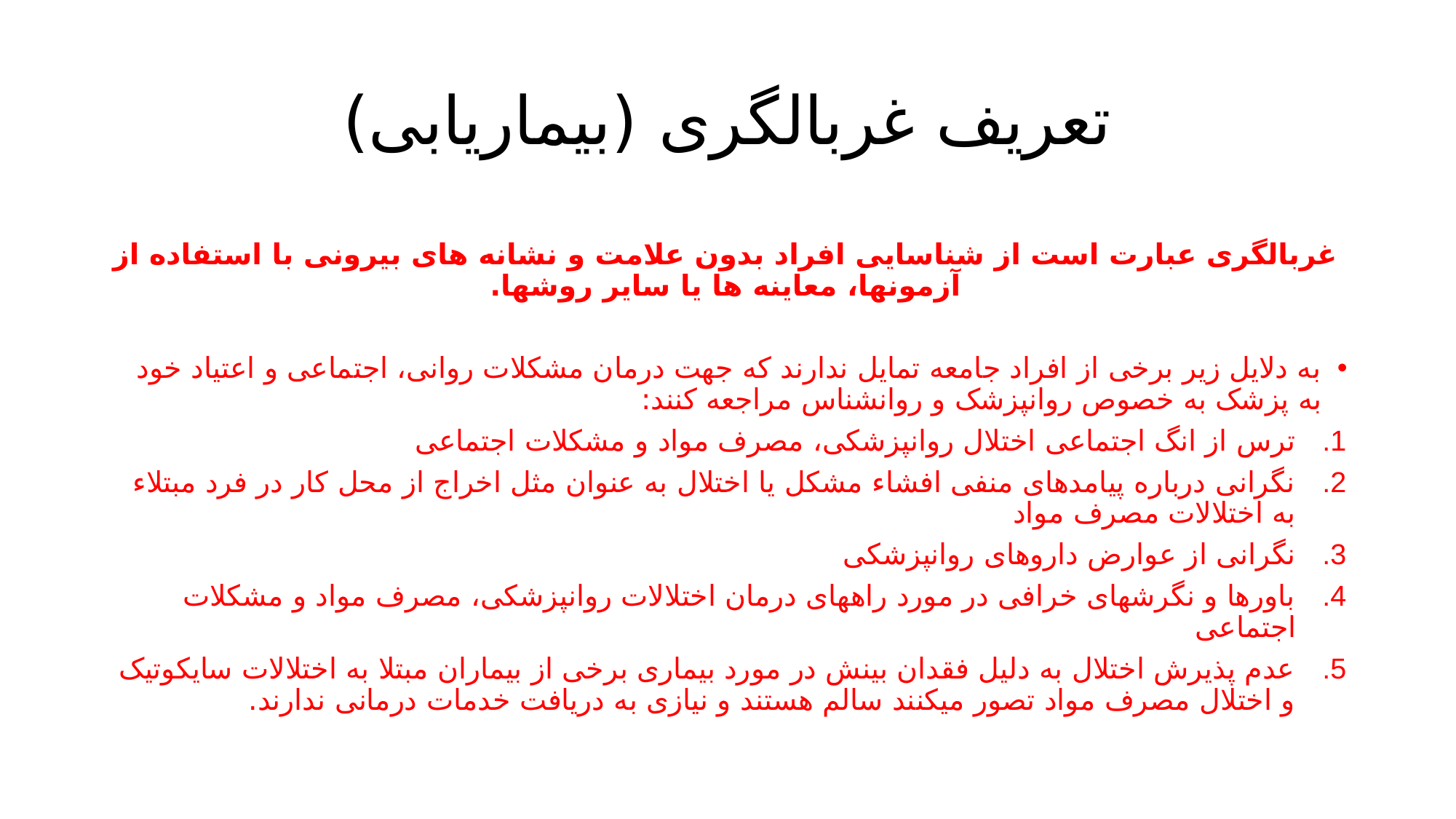

# تعریف غربالگری (بیماریابی)
غربالگری عبارت است از شناسایی افراد بدون علامت و نشانه های بیرونی با استفاده از آزمونها، معاینه ها یا سایر روشها.

به دلایل زیر برخی از افراد جامعه تمایل ندارند که جهت درمان مشکلات روانی، اجتماعی و اعتیاد خود به پزشک به خصوص روانپزشک و روانشناس مراجعه کنند:
ترس از انگ اجتماعی اختلال روانپزشکی، مصرف مواد و مشکلات اجتماعی
نگرانی درباره پیامدهای منفی افشاء مشکل یا اختلال به عنوان مثل اخراج از محل کار در فرد مبتلاء به اختلالات مصرف مواد
نگرانی از عوارض داروهای روانپزشکی
باورها و نگرشهای خرافی در مورد راههای درمان اختلالات روانپزشکی، مصرف مواد و مشکلات اجتماعی
عدم پذیرش اختلال به دلیل فقدان بینش در مورد بیماری برخی از بیماران مبتلا به اختلالات سایکوتیک و اختلال مصرف مواد تصور میکنند سالم هستند و نیازی به دریافت خدمات درمانی ندارند.